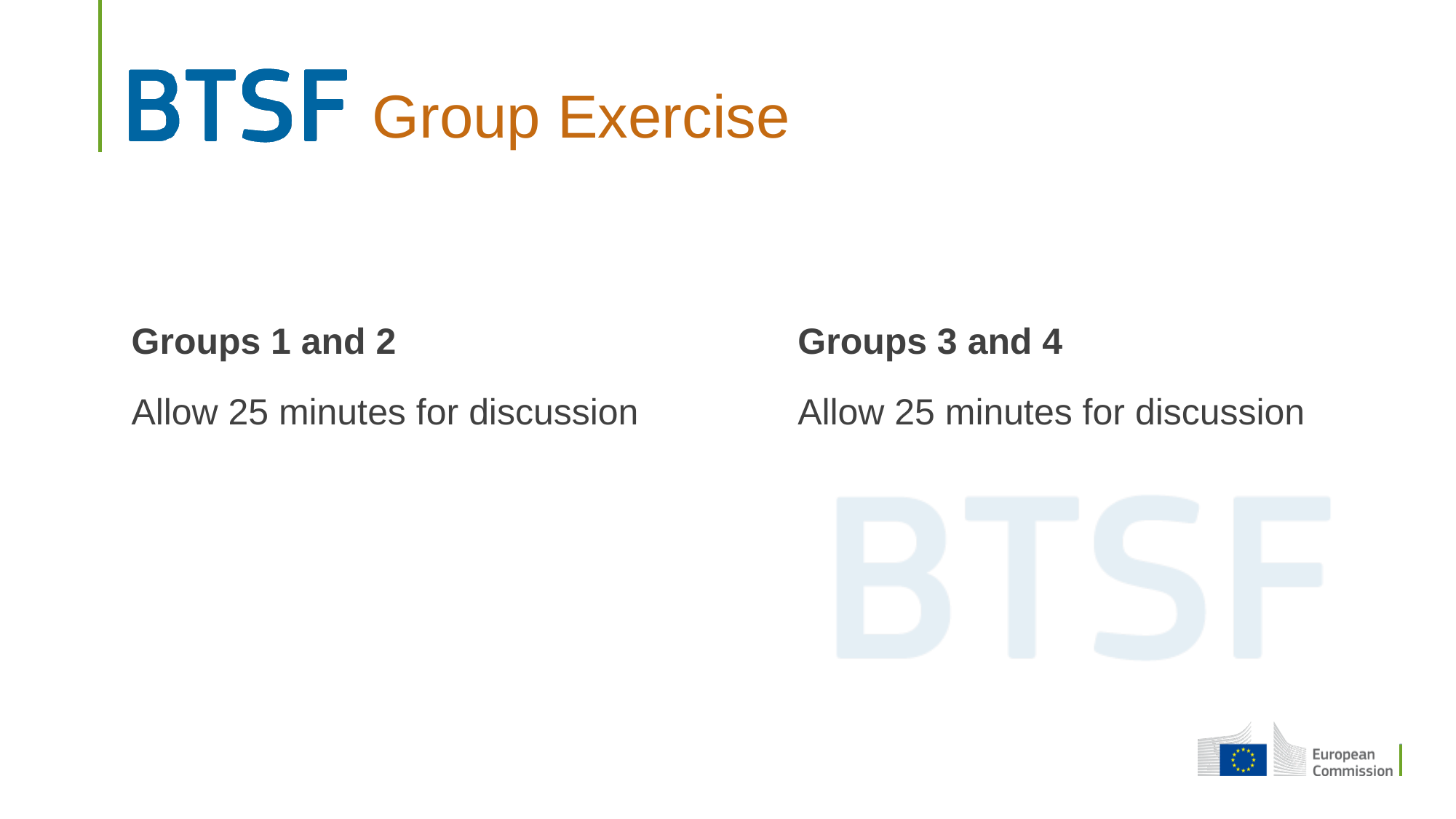

# Group Exercise
Groups 1 and 2
Allow 25 minutes for discussion

Groups 3 and 4
Allow 25 minutes for discussion